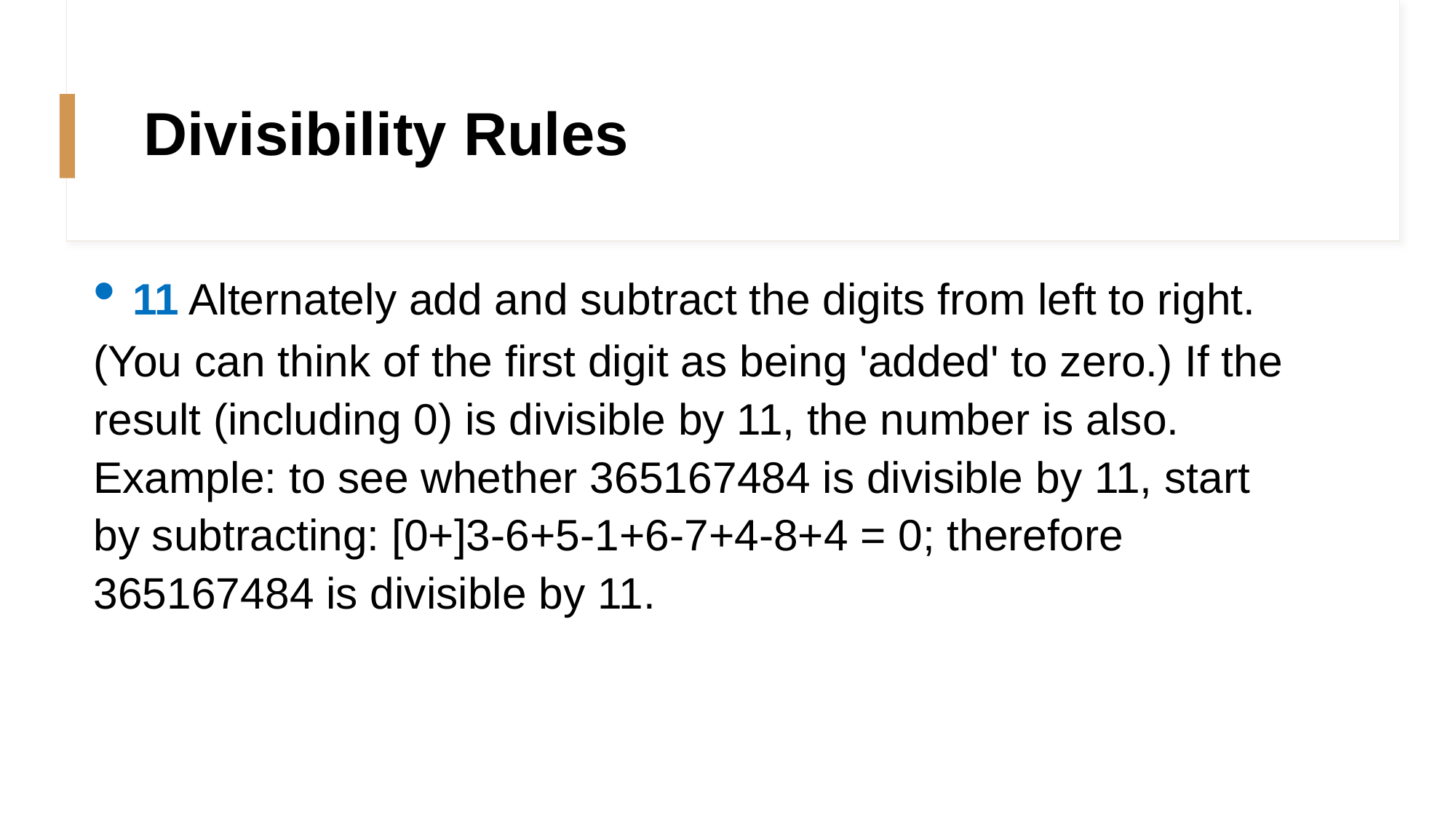

# Divisibility Rules
 11 Alternately add and subtract the digits from left to right. (You can think of the first digit as being 'added' to zero.) If the result (including 0) is divisible by 11, the number is also. Example: to see whether 365167484 is divisible by 11, start by subtracting: [0+]3-6+5-1+6-7+4-8+4 = 0; therefore 365167484 is divisible by 11.